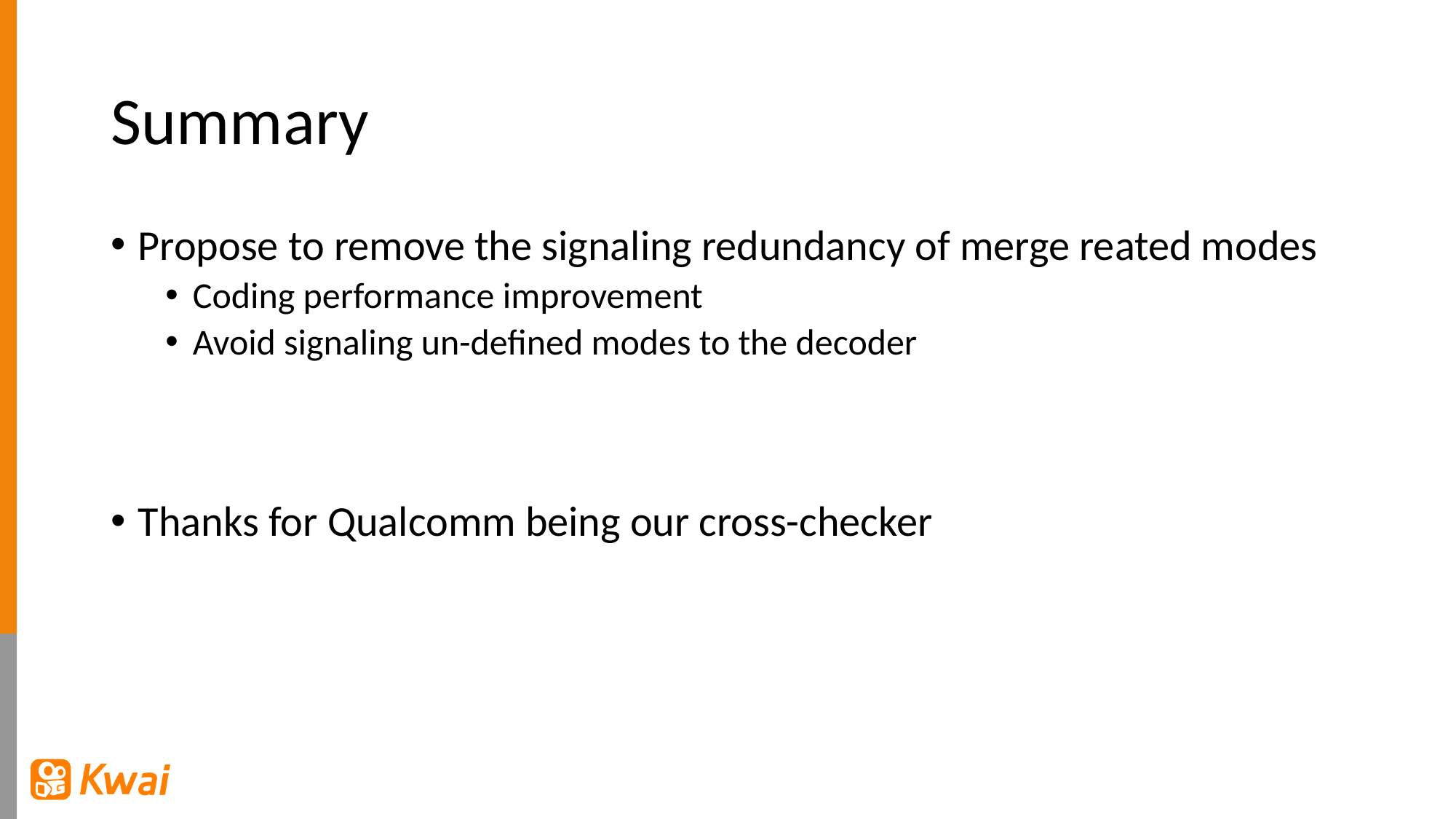

# Summary
Propose to remove the signaling redundancy of merge reated modes
Coding performance improvement
Avoid signaling un-defined modes to the decoder

Thanks for Qualcomm being our cross-checker